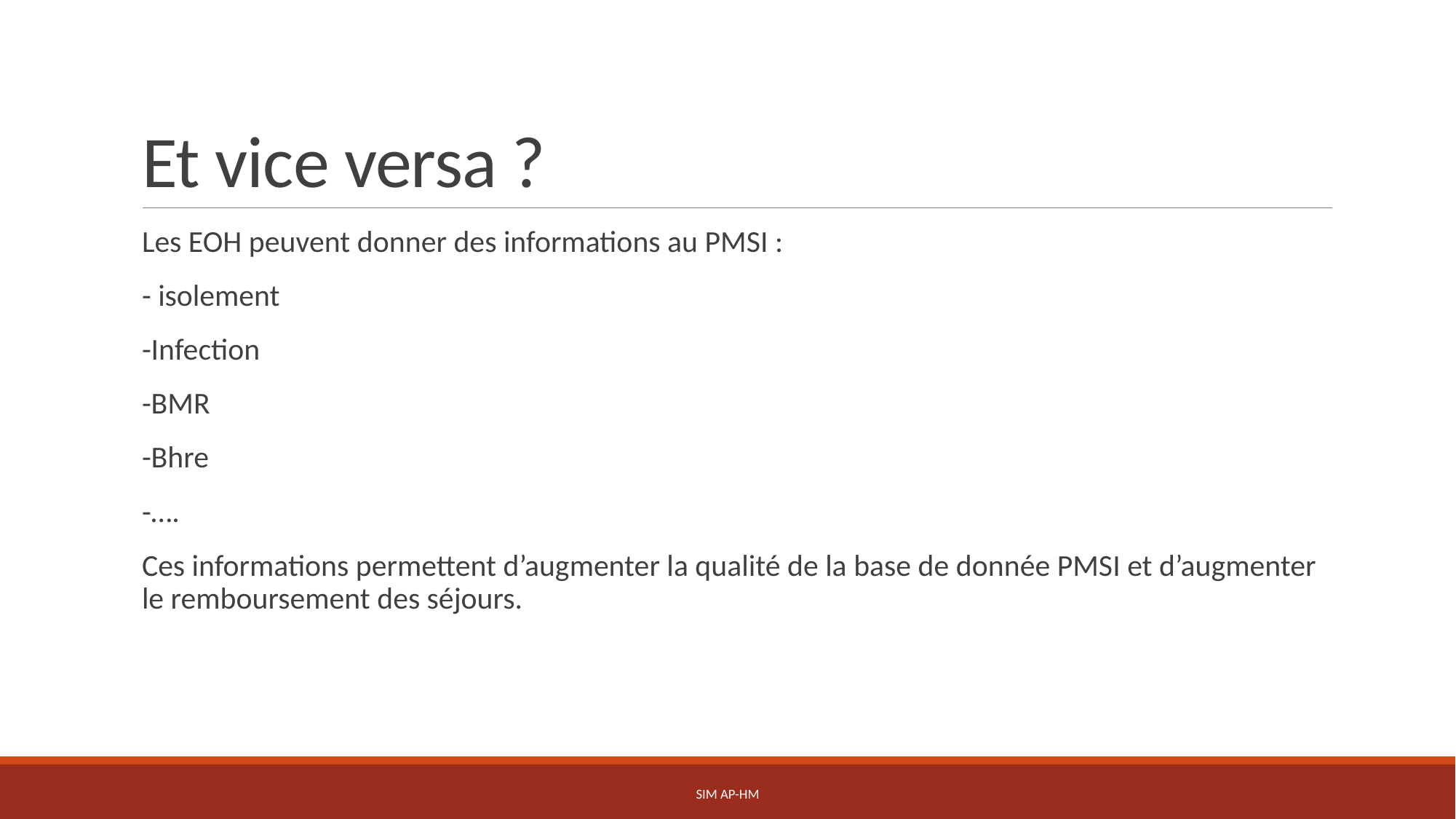

# Et vice versa ?
Les EOH peuvent donner des informations au PMSI :
- isolement
-Infection
-BMR
-Bhre
-….
Ces informations permettent d’augmenter la qualité de la base de donnée PMSI et d’augmenter le remboursement des séjours.
SIM AP-HM